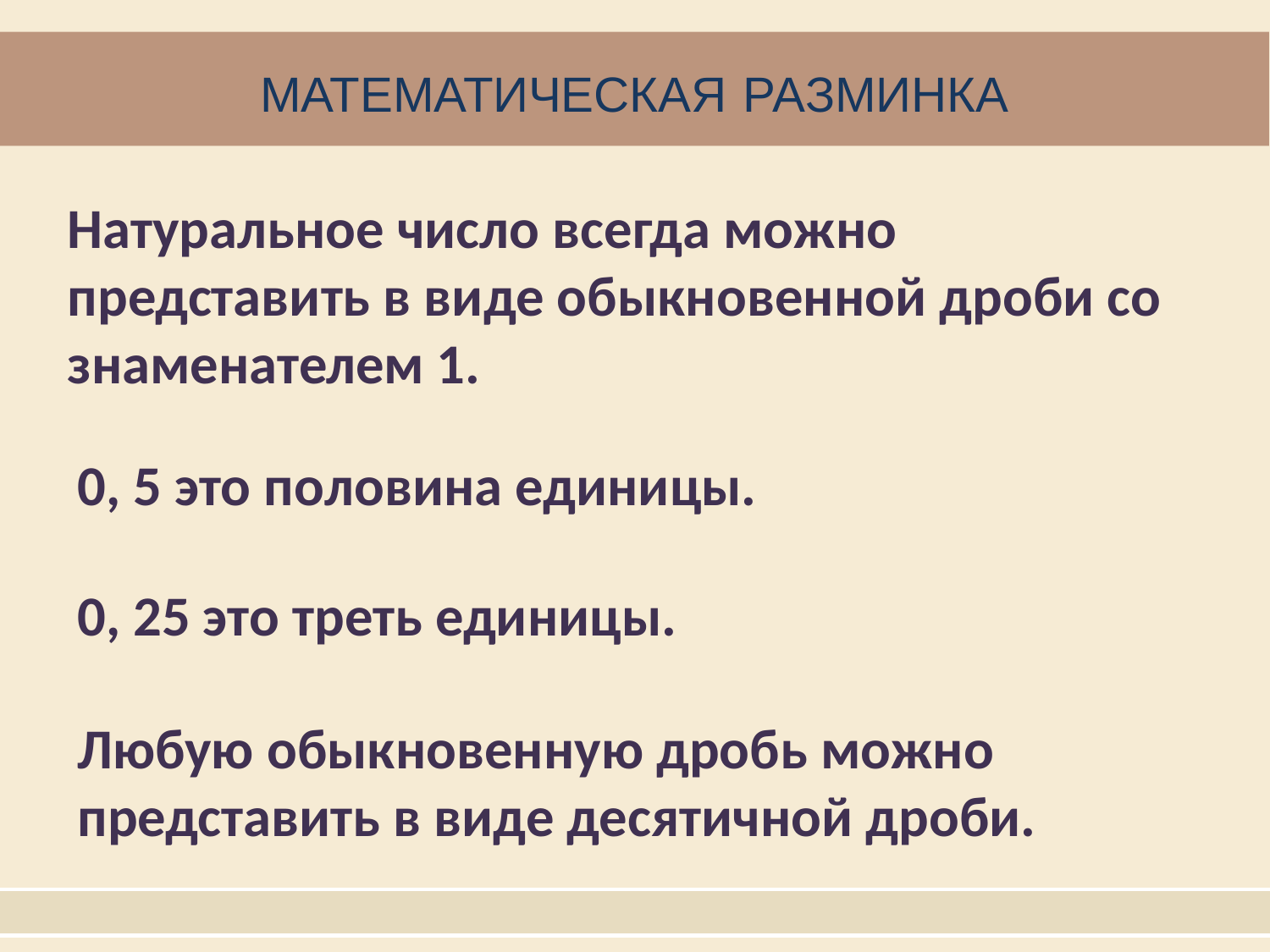

МАТЕМАТИЧЕСКАЯ РАЗМИНКА
Натуральное число всегда можно представить в виде обыкновенной дроби со знаменателем 1.
0, 5 это половина единицы.
0, 25 это треть единицы.
Любую обыкновенную дробь можно представить в виде десятичной дроби.